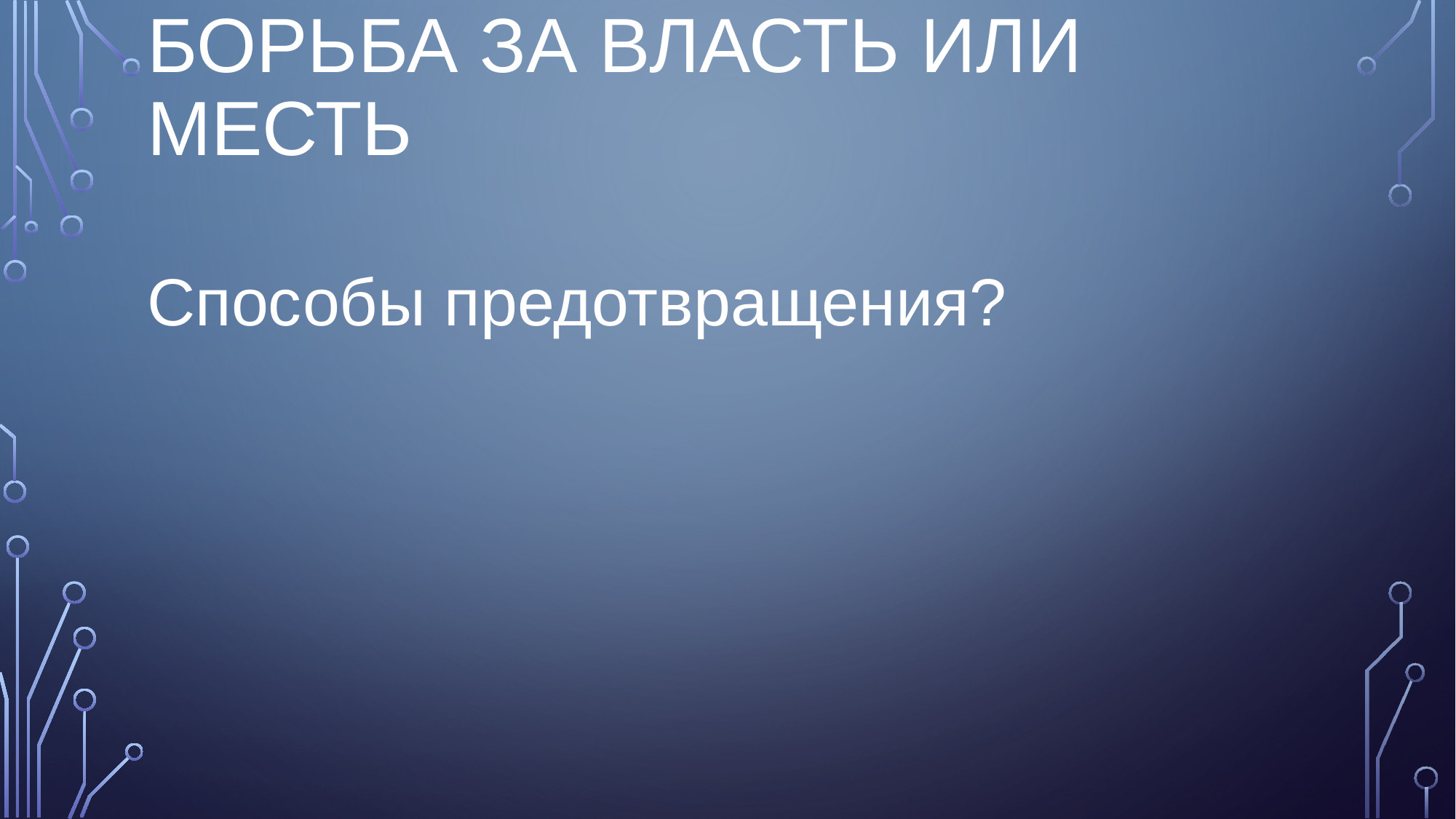

# Борьба за власть или месть

Способы предотвращения?